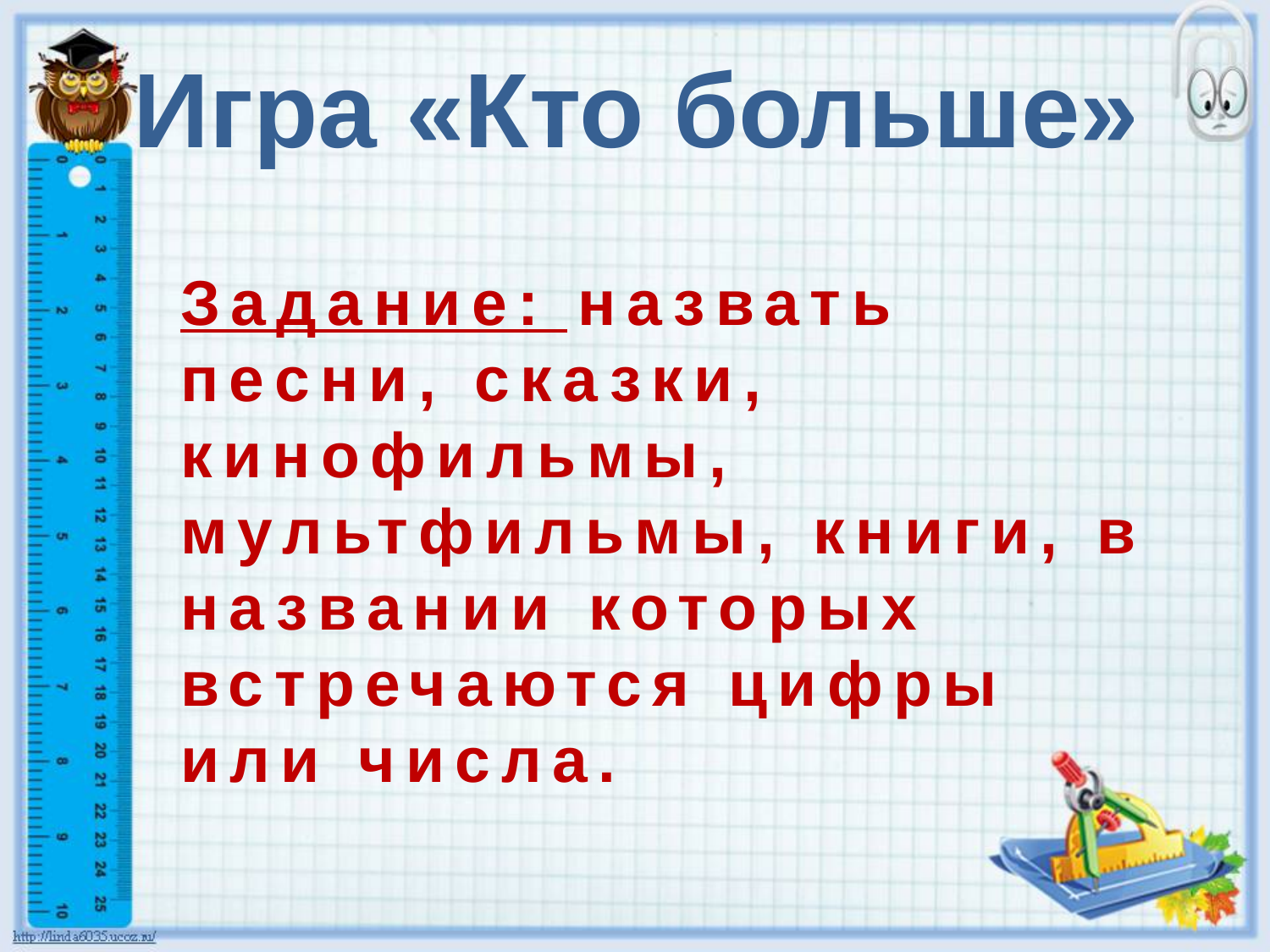

# Игра «Кто больше»
Задание: назвать песни, сказки, кинофильмы, мультфильмы, книги, в названии которых встречаются цифры или числа.